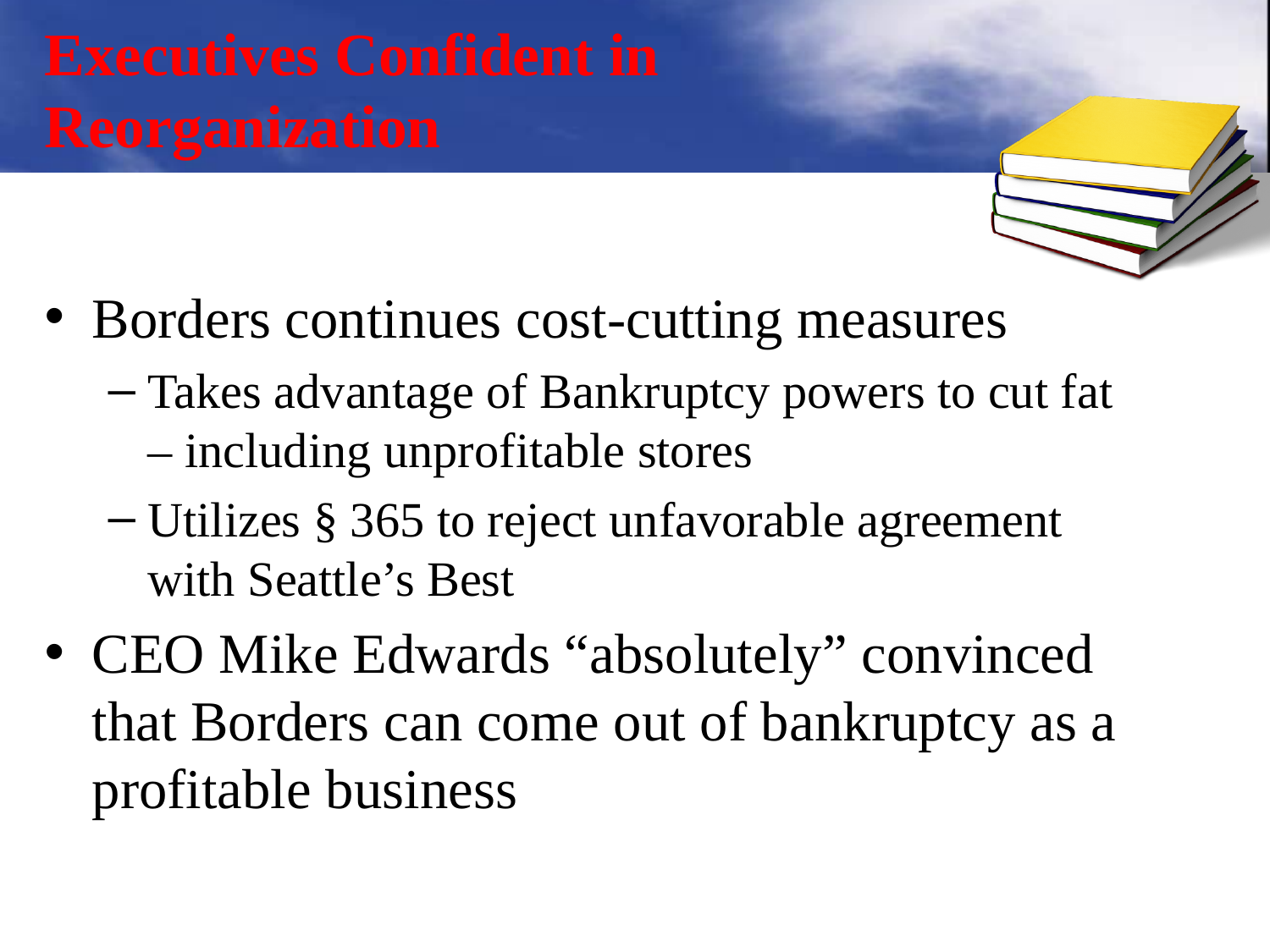

# Executives Confident in Reorganization
Borders continues cost-cutting measures
Takes advantage of Bankruptcy powers to cut fat – including unprofitable stores
Utilizes § 365 to reject unfavorable agreement with Seattle’s Best
CEO Mike Edwards “absolutely” convinced that Borders can come out of bankruptcy as a profitable business